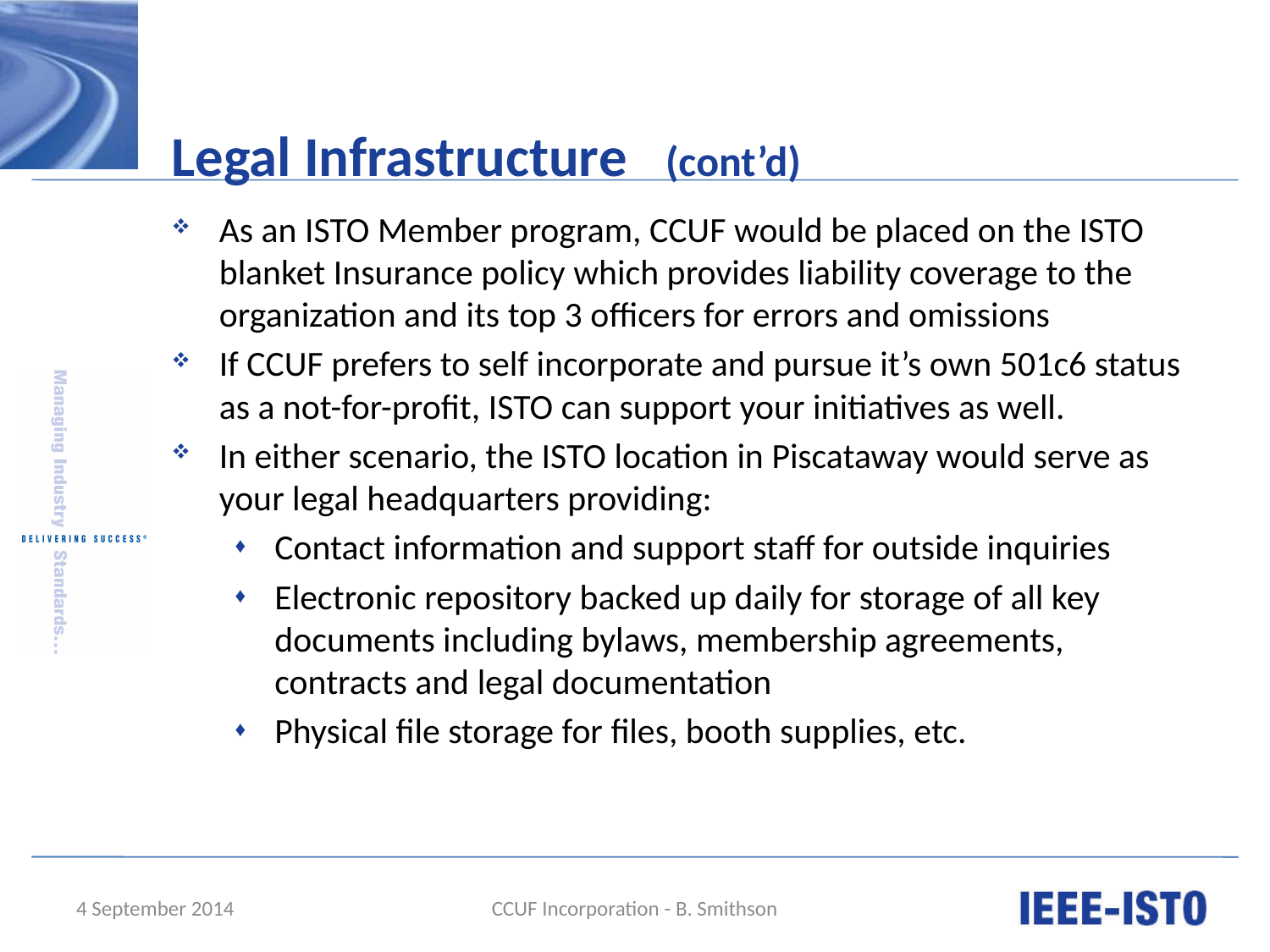

# Legal Infrastructure   (cont’d)
As an ISTO Member program, CCUF would be placed on the ISTO blanket Insurance policy which provides liability coverage to the organization and its top 3 officers for errors and omissions
If CCUF prefers to self incorporate and pursue it’s own 501c6 status as a not-for-profit, ISTO can support your initiatives as well.
In either scenario, the ISTO location in Piscataway would serve as your legal headquarters providing:
Contact information and support staff for outside inquiries
Electronic repository backed up daily for storage of all key documents including bylaws, membership agreements, contracts and legal documentation
Physical file storage for files, booth supplies, etc.

4 September 2014
CCUF Incorporation - B. Smithson